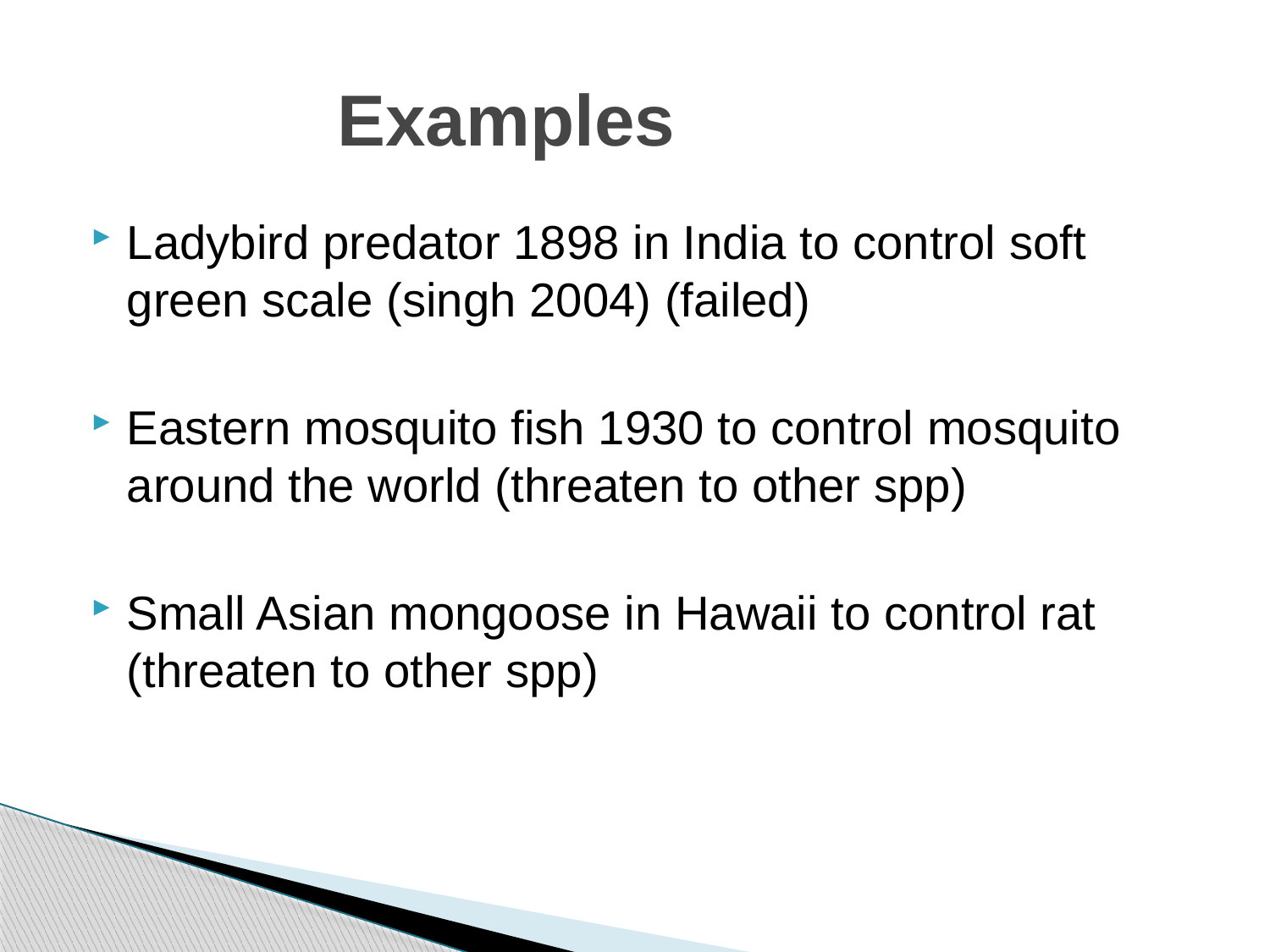

# Examples
Ladybird predator 1898 in India to control soft green scale (singh 2004) (failed)

Eastern mosquito fish 1930 to control mosquito around the world (threaten to other spp)

Small Asian mongoose in Hawaii to control rat (threaten to other spp)